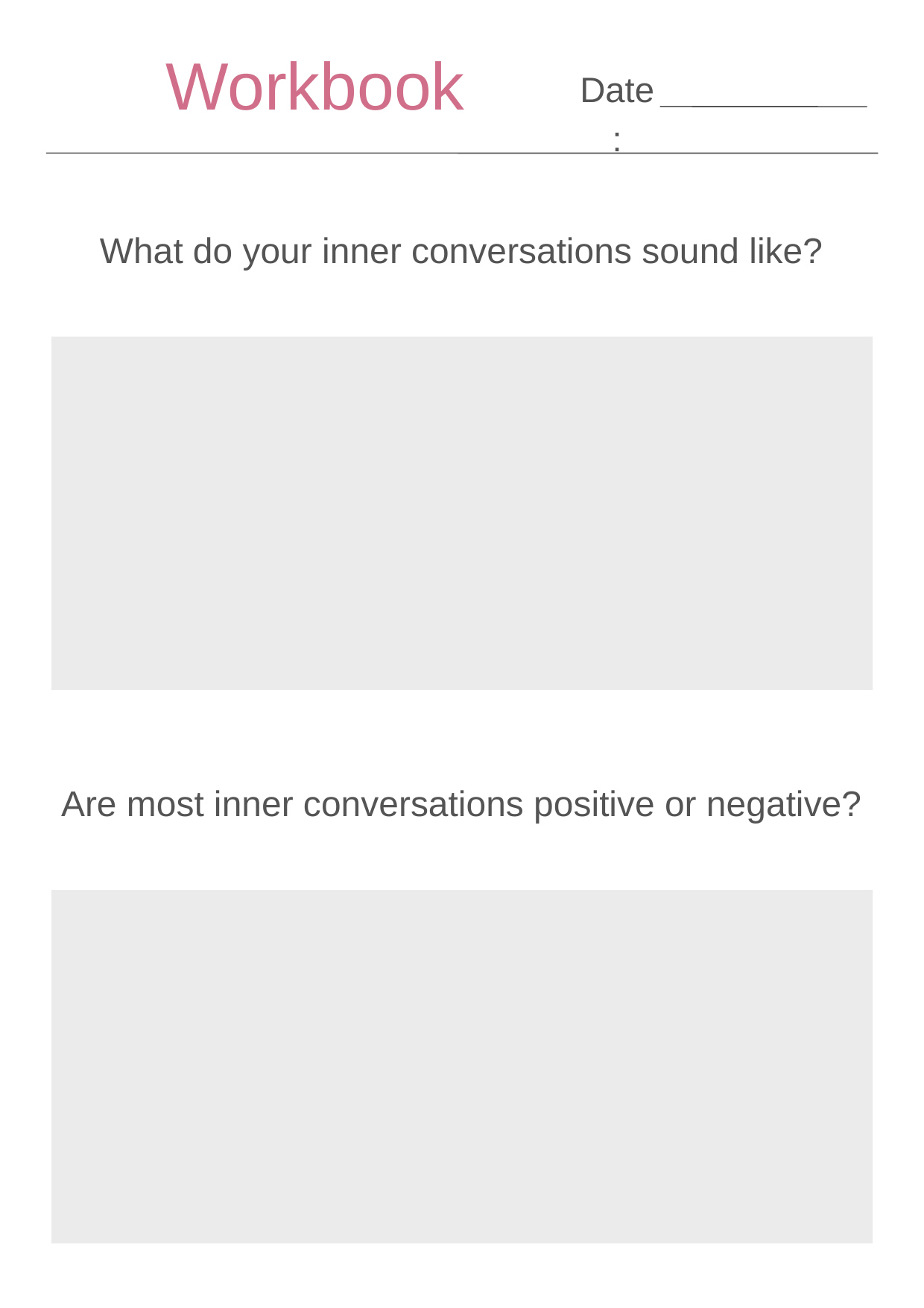

Workbook
Date:

What do your inner conversations sound like?

Are most inner conversations positive or negative?